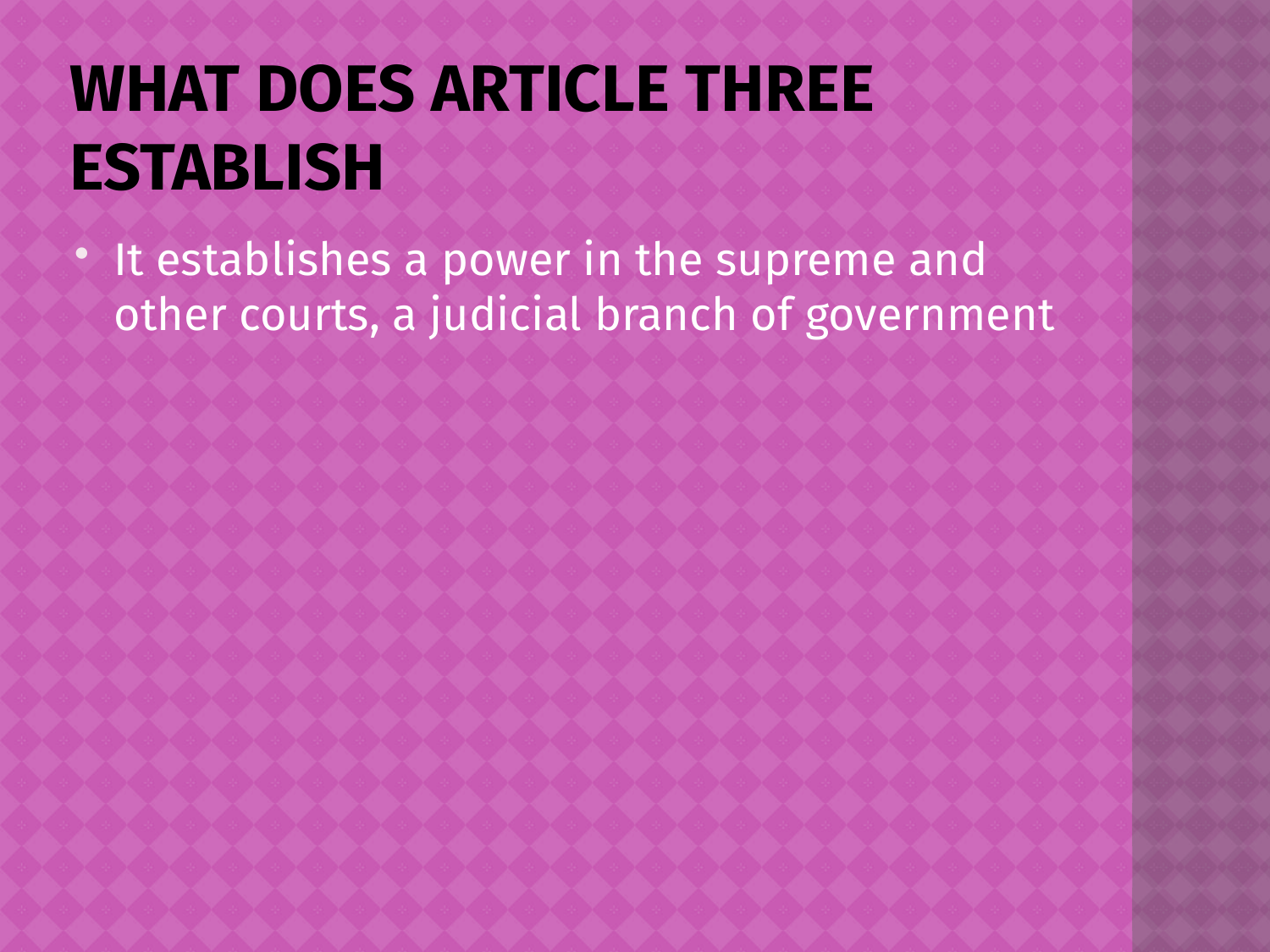

# What does article three establish
It establishes a power in the supreme and other courts, a judicial branch of government